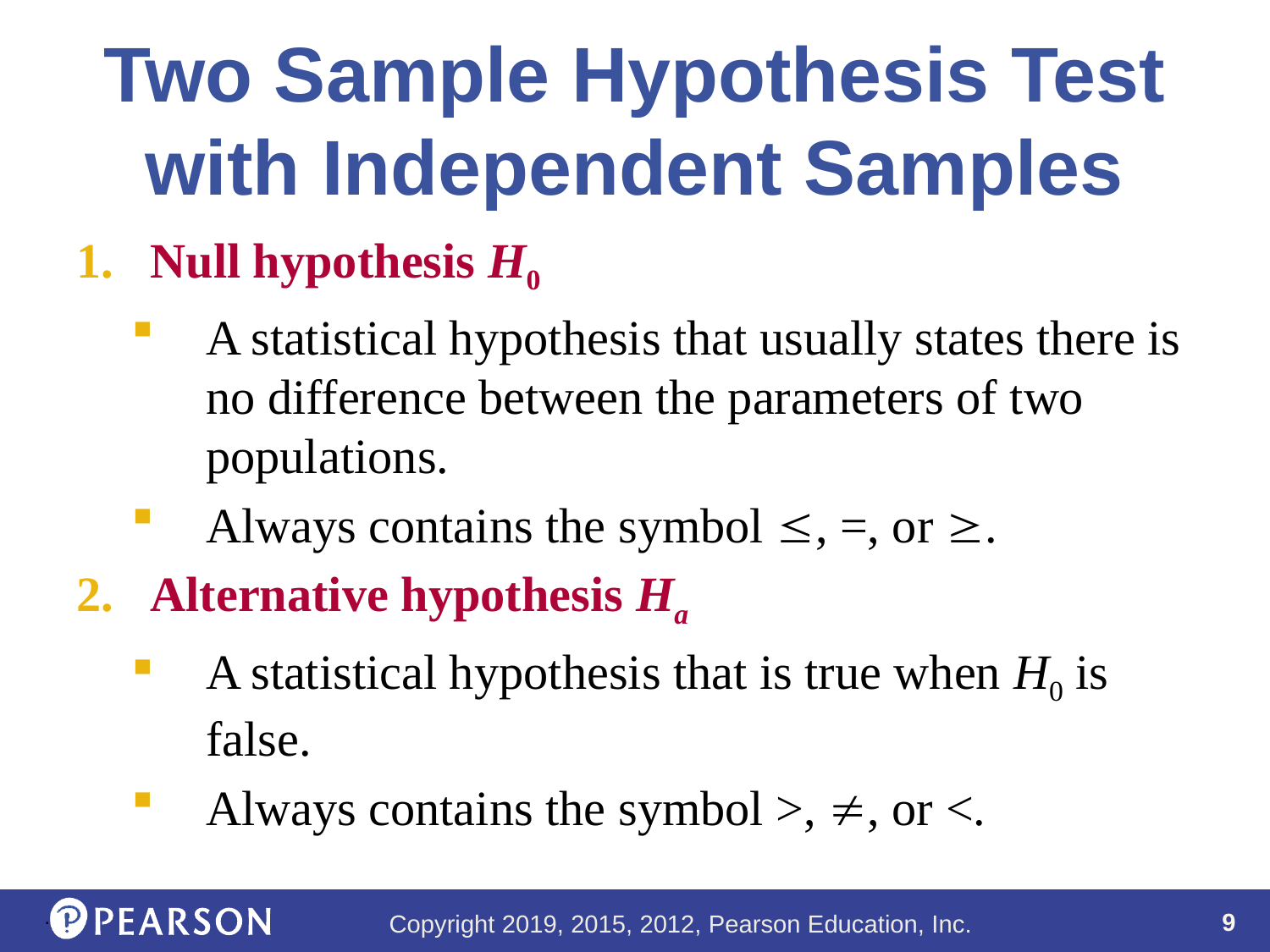

# Two Sample Hypothesis Test with Independent Samples
Null hypothesis H0
A statistical hypothesis that usually states there is no difference between the parameters of two populations.
Always contains the symbol ≤, =, or ≥.
Alternative hypothesis Ha
A statistical hypothesis that is true when H0 is false.
Always contains the symbol >, ≠, or <.
.